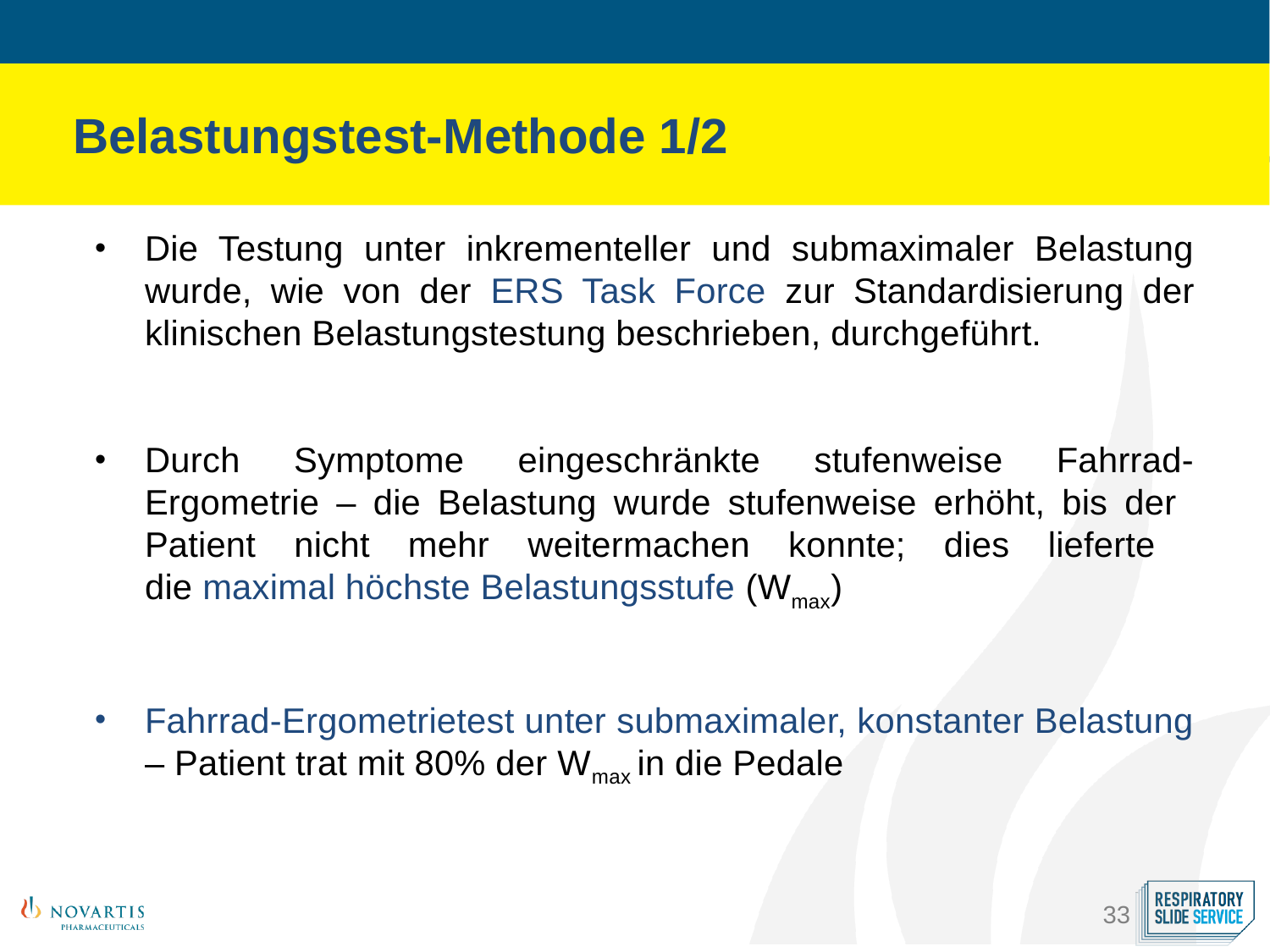

Belastungstest-Methode 1/2
Die Testung unter inkrementeller und submaximaler Belastung wurde, wie von der ERS Task Force zur Standardisierung der klinischen Belastungstestung beschrieben, durchgeführt.

Durch Symptome eingeschränkte stufenweise Fahrrad-
Ergometrie – die Belastung wurde stufenweise erhöht, bis der
Patient nicht mehr weitermachen konnte; dies lieferte
die maximal höchste Belastungsstufe (Wmax)

Fahrrad-Ergometrietest unter submaximaler, konstanter Belastung – Patient trat mit 80% der Wmax in die Pedale